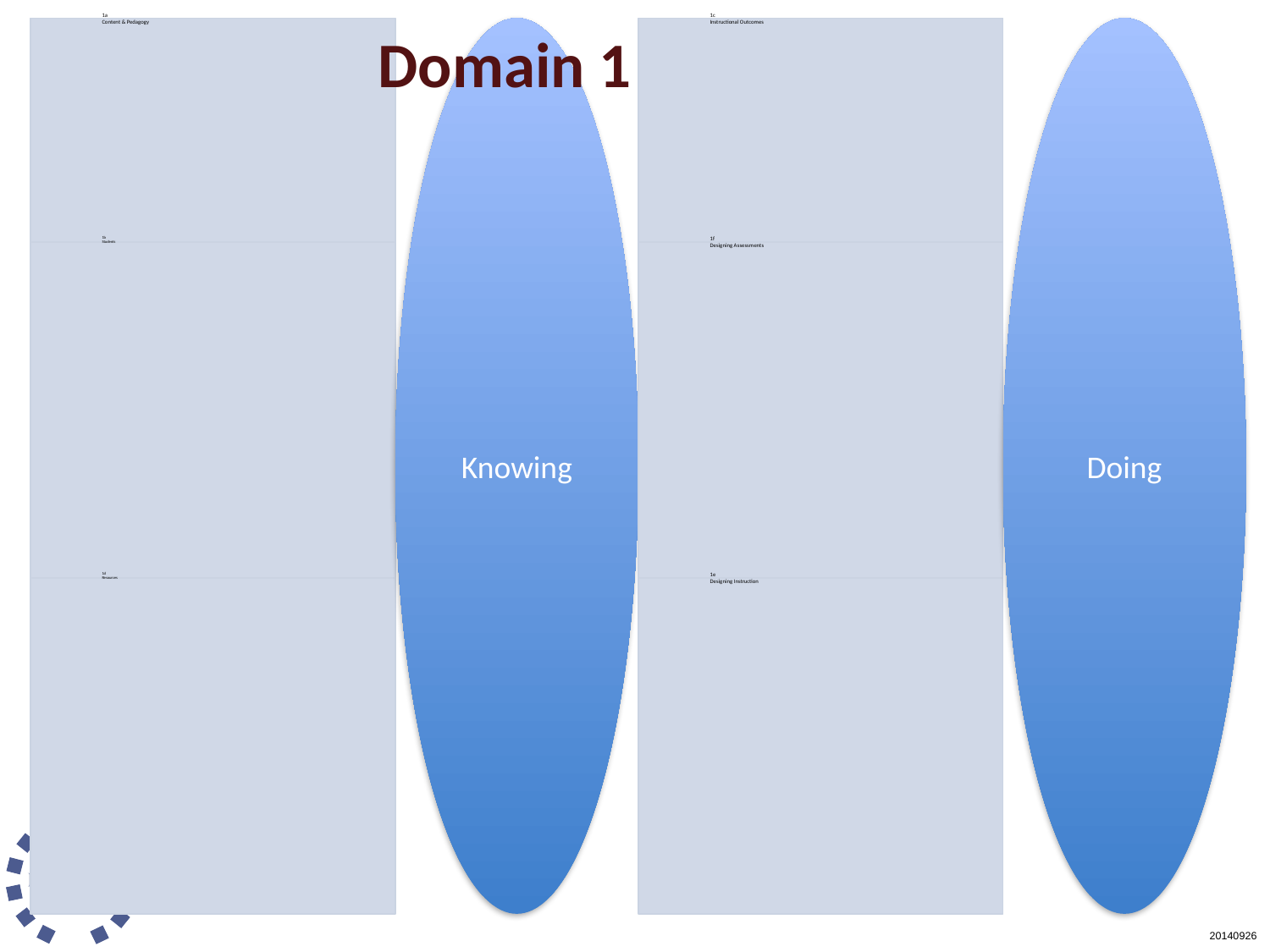

Knowing
1a
Content & Pedagogy
1b
Students
Doing
1c
Instructional Outcomes
1f
Designing Assessments
1d
Resources
1e
Designing Instruction
Domain 1